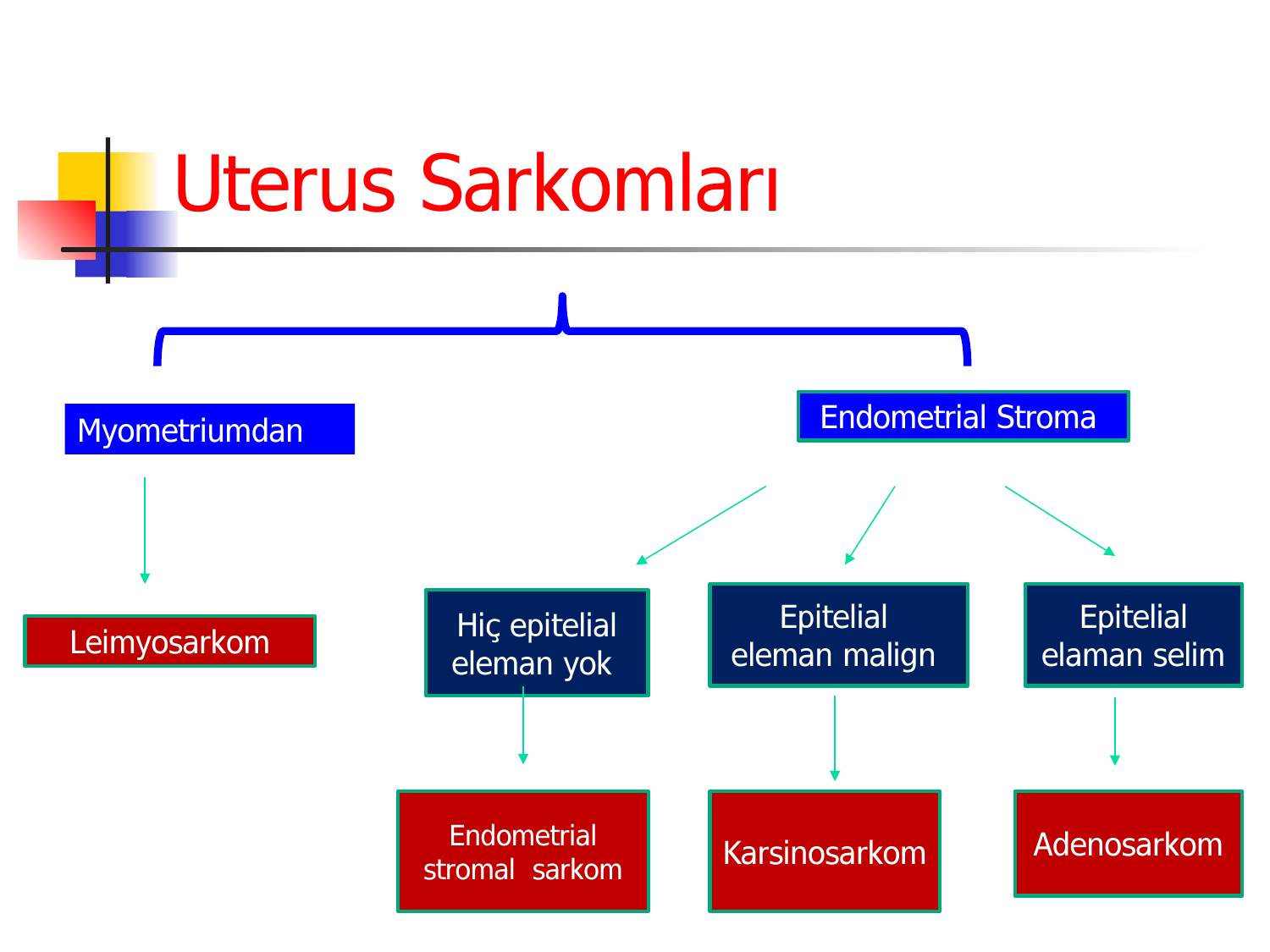

# Uterus Sarkomları
Endometrial Stroma
Myometriumdan
Epitelial
eleman malign
Epitelial elaman selim
Hiç epitelial eleman yok
Leimyosarkom
Endometrial stromal  sarkom
Karsinosarkom
Adenosarkom